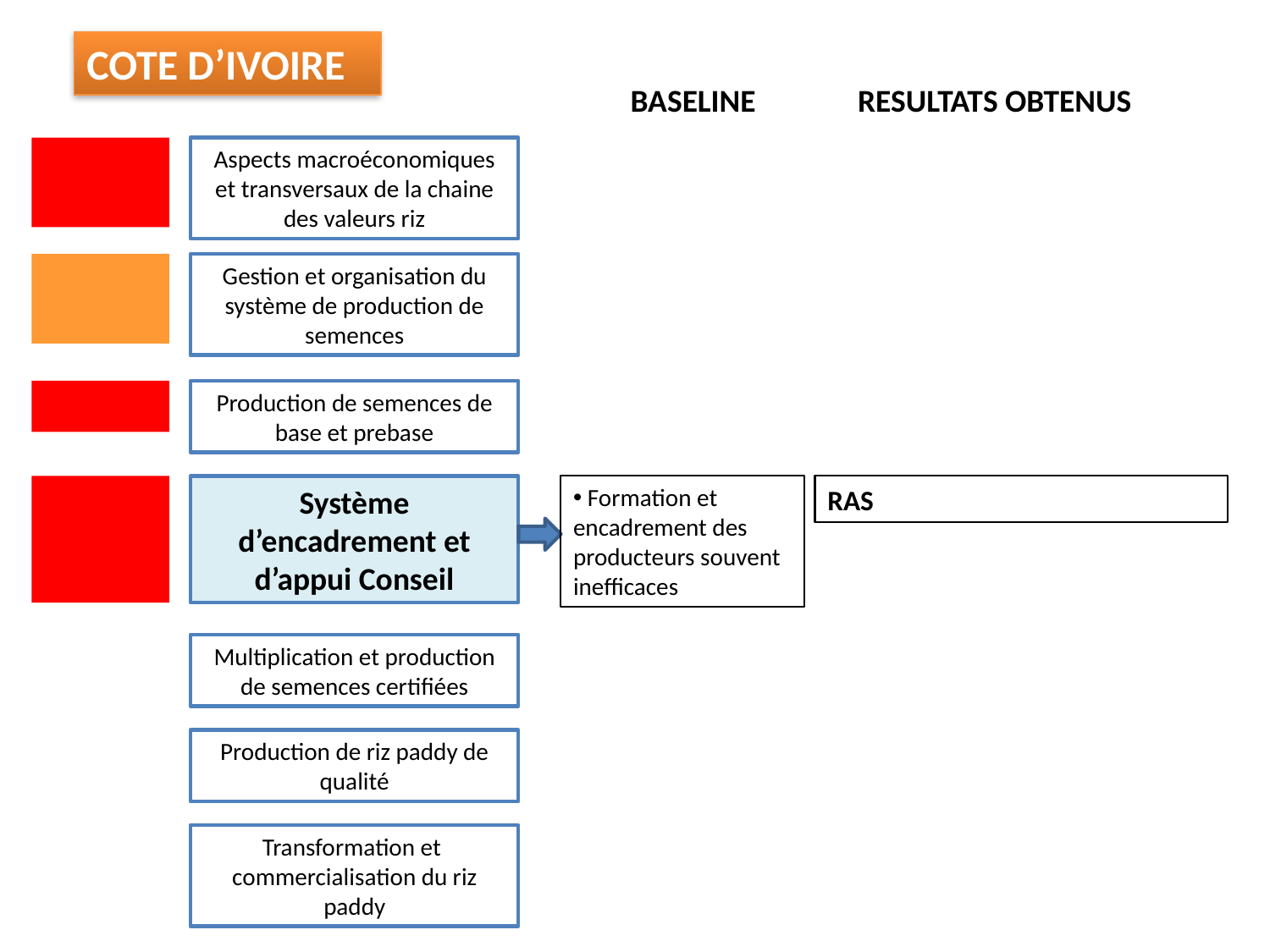

COTE D’IVOIRE
BASELINE
RESULTATS OBTENUS

Aspects macroéconomiques et transversaux de la chaine des valeurs riz
Gestion et organisation du système de production de semences

Production de semences de base et prebase

Système d’encadrement et d’appui Conseil
 Formation et encadrement des producteurs souvent inefficaces
RAS

Multiplication et production de semences certifiées
Production de riz paddy de qualité
Transformation et  commercialisation du riz paddy